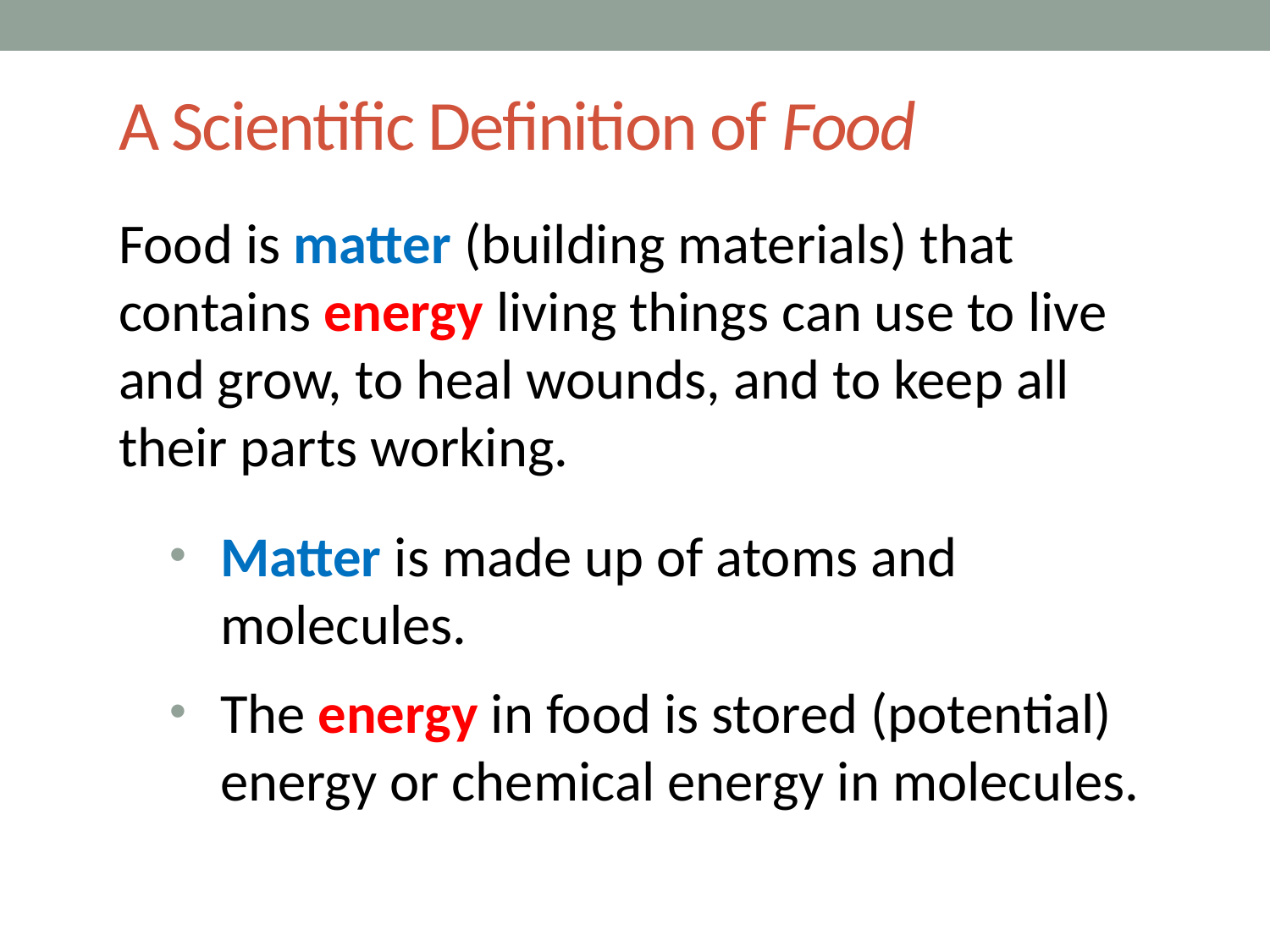

# A Scientific Definition of Food
Food is matter (building materials) that contains energy living things can use to live and grow, to heal wounds, and to keep all their parts working.
Matter is made up of atoms and molecules.
The energy in food is stored (potential) energy or chemical energy in molecules.